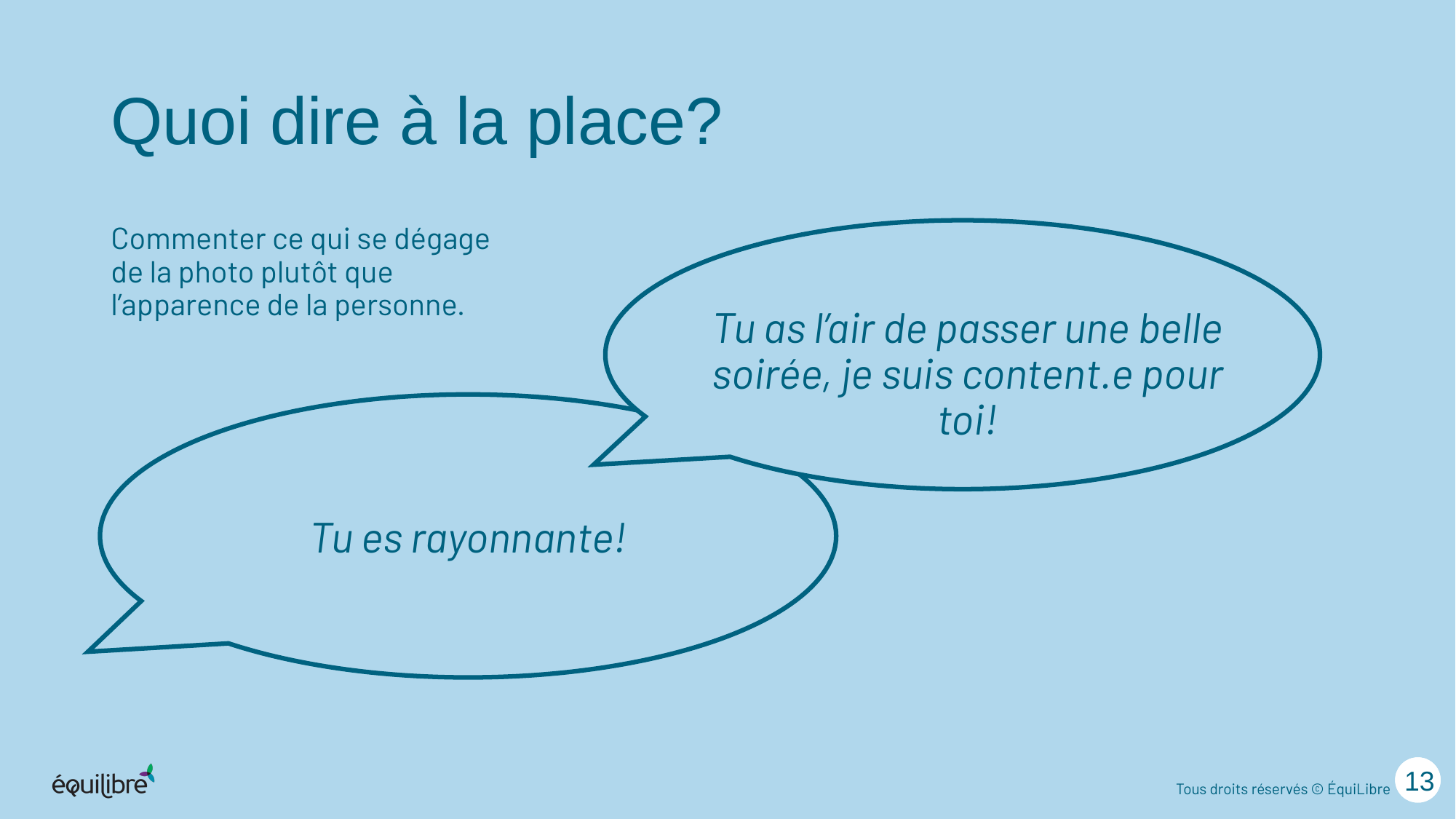

# Quoi dire à la place?
Commenter ce qui se dégage de la photo plutôt que l’apparence de la personne.

Tu as l’air de passer une belle soirée, je suis content.e pour toi!

Tu es rayonnante!

13

18